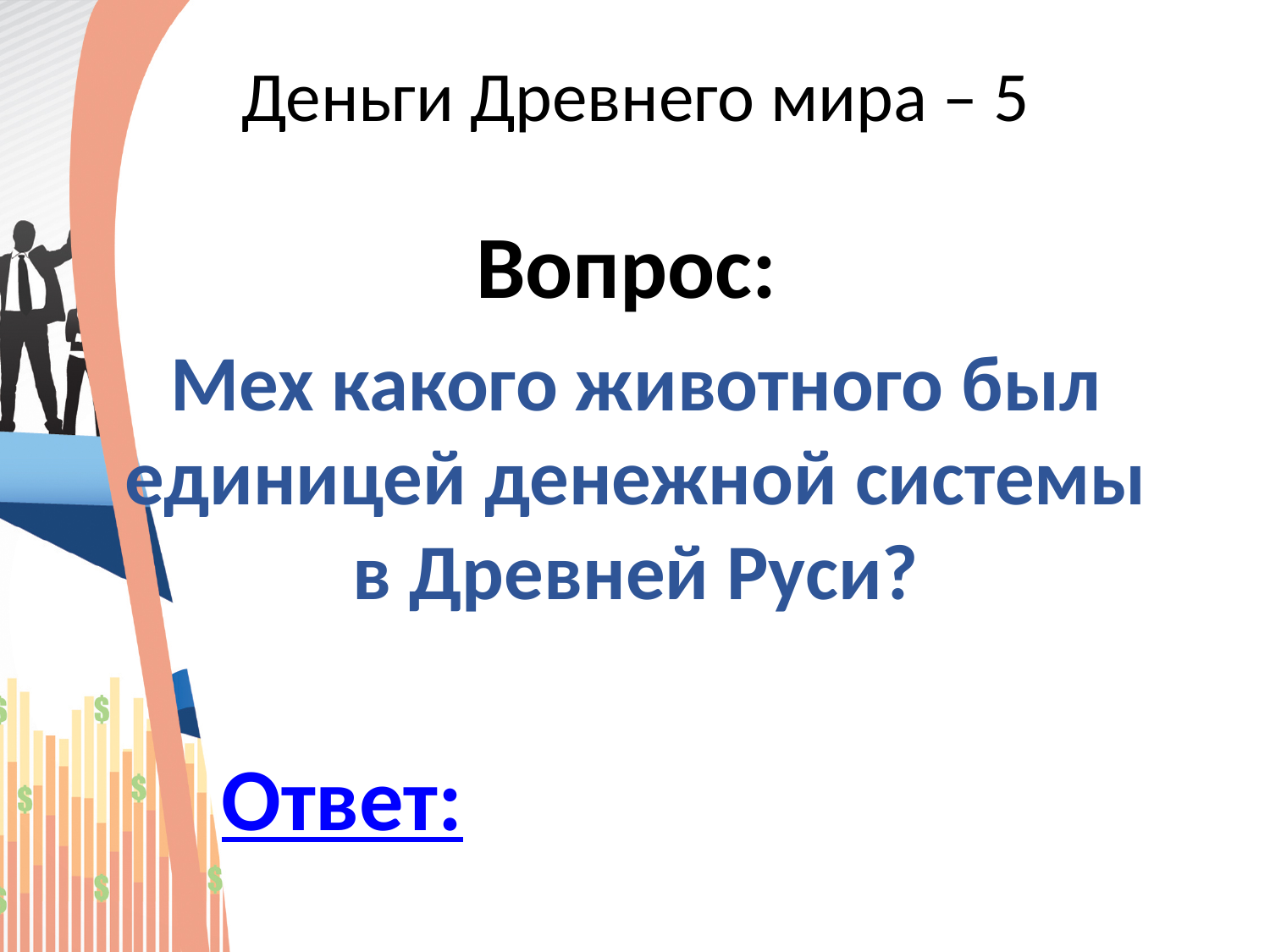

Деньги Древнего мира – 5

Вопрос:
Мех какого животного был единицей денежной системы в Древней Руси?

      Ответ: